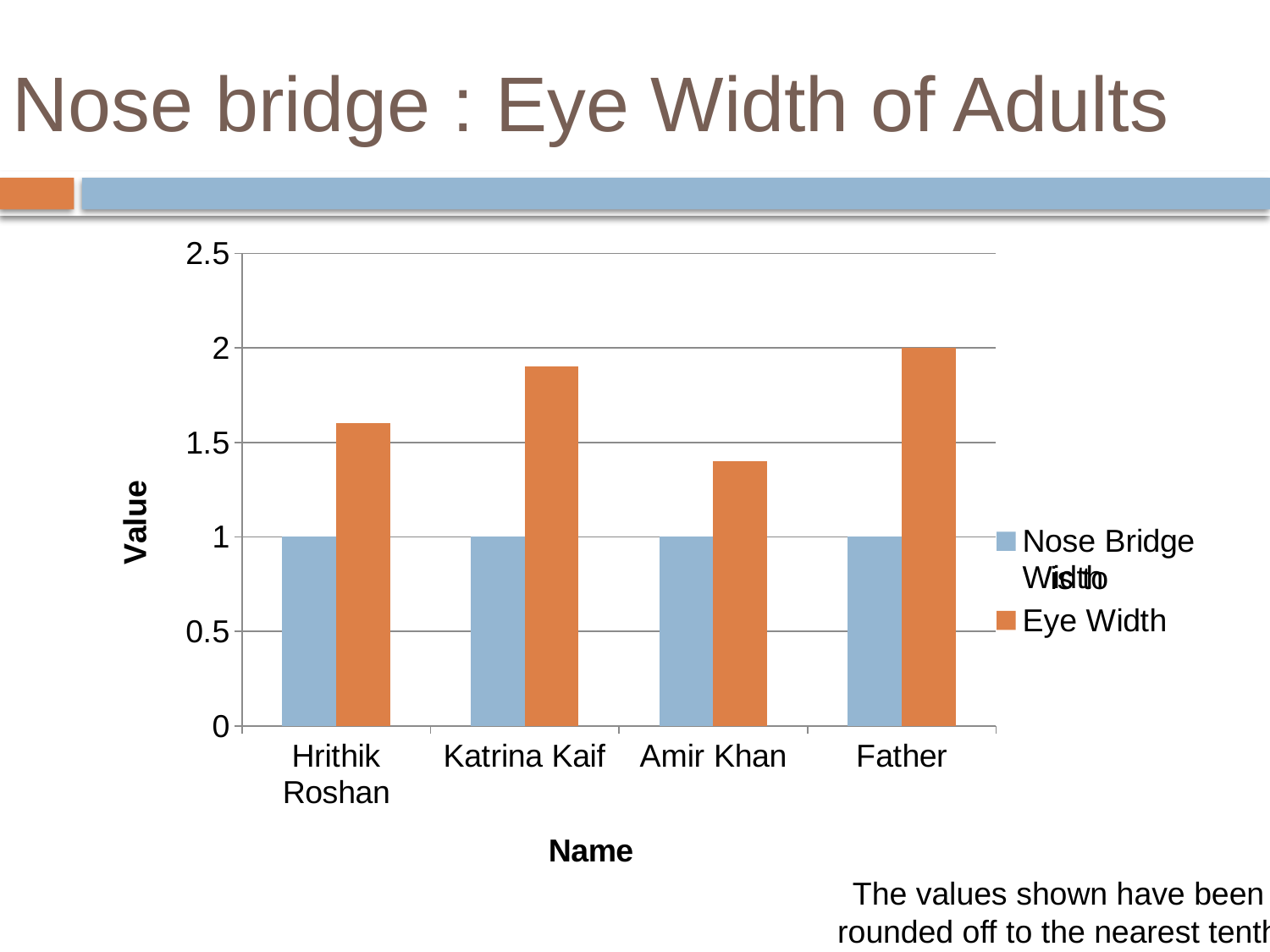

# Nose bridge : Eye Width of Adults

### Chart

| Category | Nose Bridge Width | Eye Width |
|---|---|---|
| Hrithik Roshan | 1.0 | 1.6 |
| Katrina Kaif | 1.0 | 1.9 |
| Amir Khan | 1.0 | 1.4 |
| Father | 1.0 | 2.0 |
is to
The values shown have been rounded off to the nearest tenth